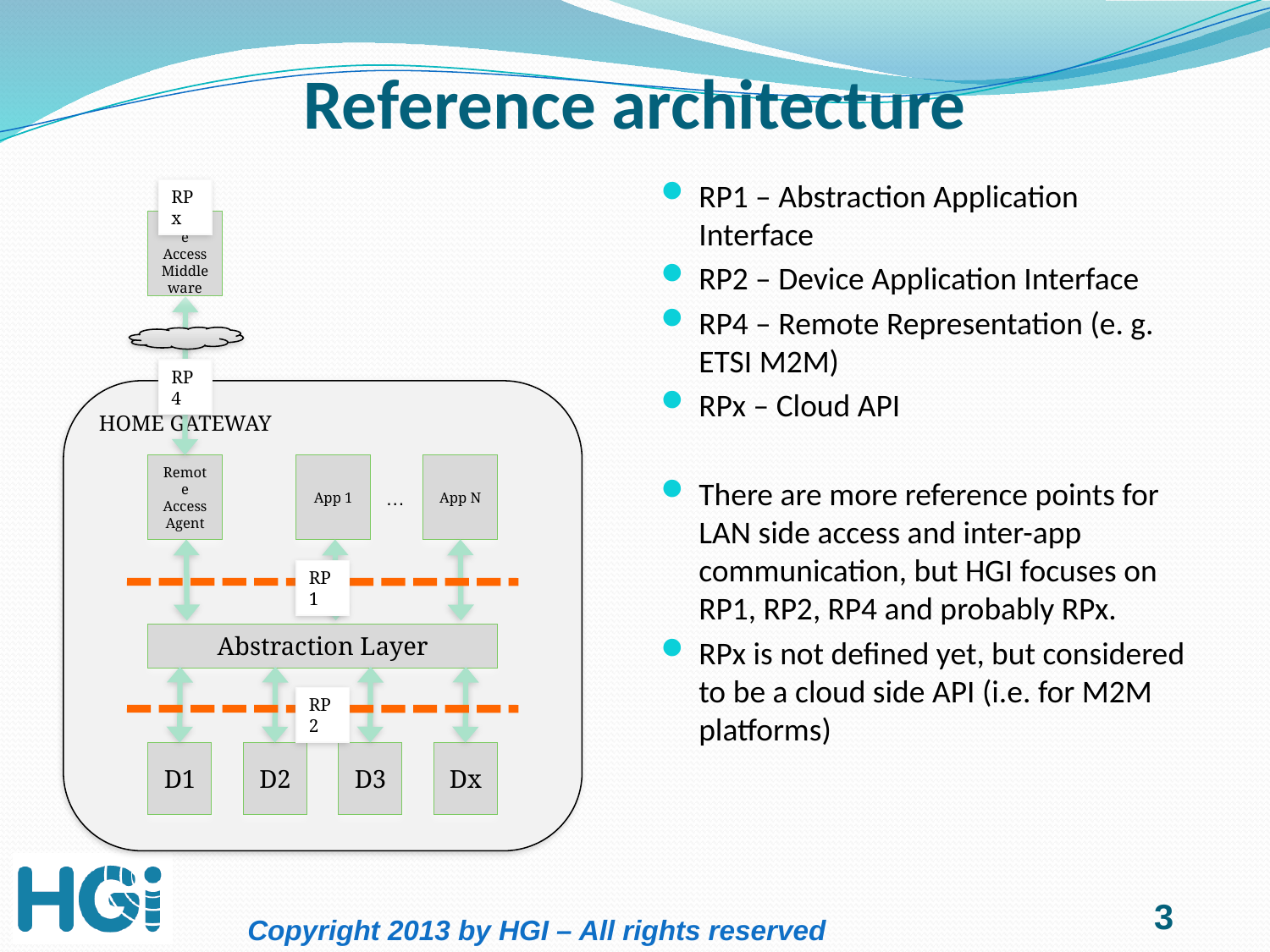

# Reference architecture
RP1 – Abstraction Application Interface
RP2 – Device Application Interface
RP4 – Remote Representation (e. g. ETSI M2M)
RPx – Cloud API

There are more reference points for LAN side access and inter-app communication, but HGI focuses on RP1, RP2, RP4 and probably RPx.
RPx is not defined yet, but considered to be a cloud side API (i.e. for M2M platforms)

RPx
Remote Access Middleware

RP4
HOME GATEWAY
Remote Access Agent
App 1
App N
…
RP1
Abstraction Layer
RP2
D1
D2
D3
Dx
3